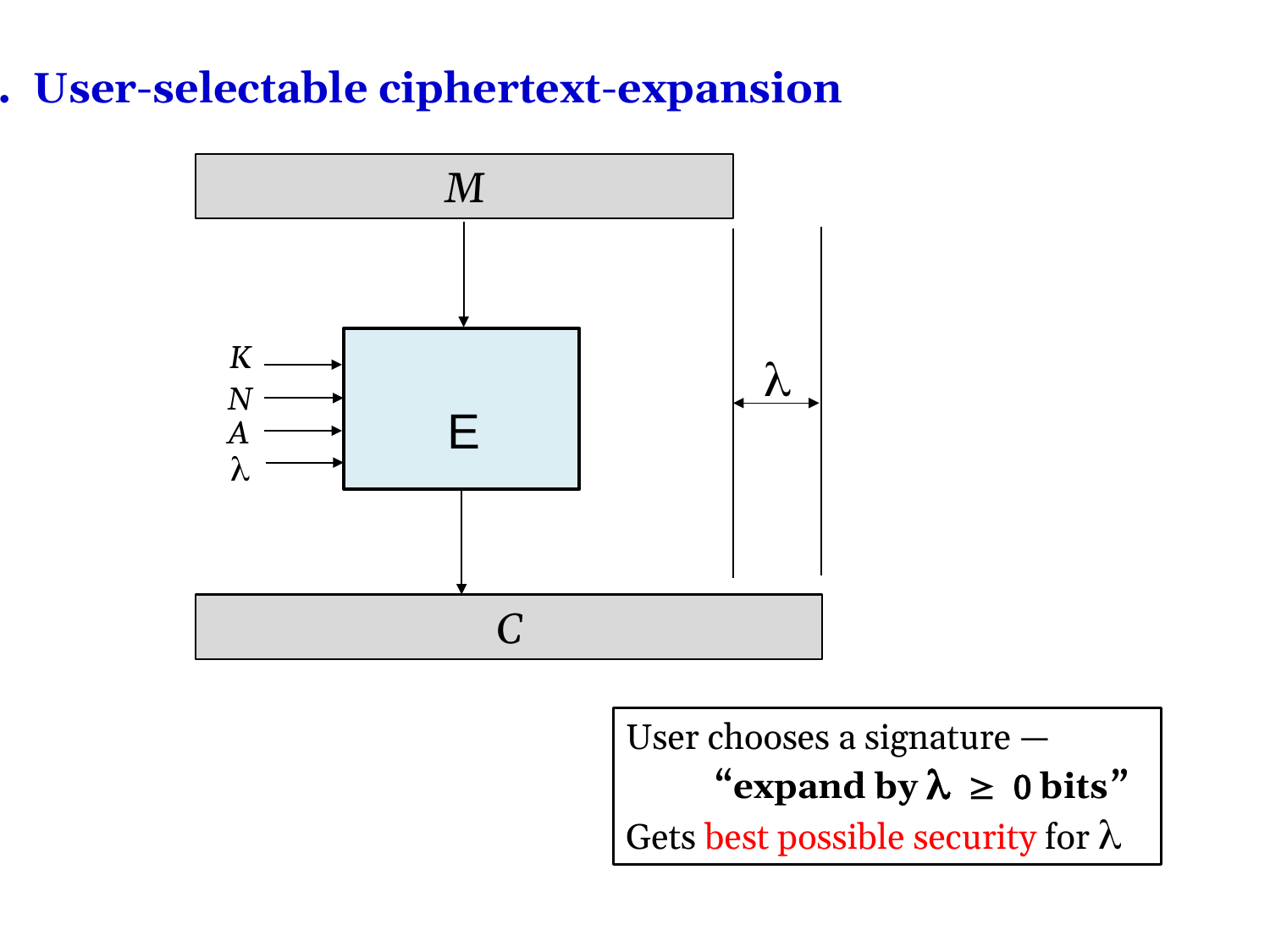

1.  User-selectable ciphertext-expansion
M

K
λ
N
E
A
λ
C
User chooses a signature —
          “expand by λ ≥ 0 bits”
Gets best possible security for λ